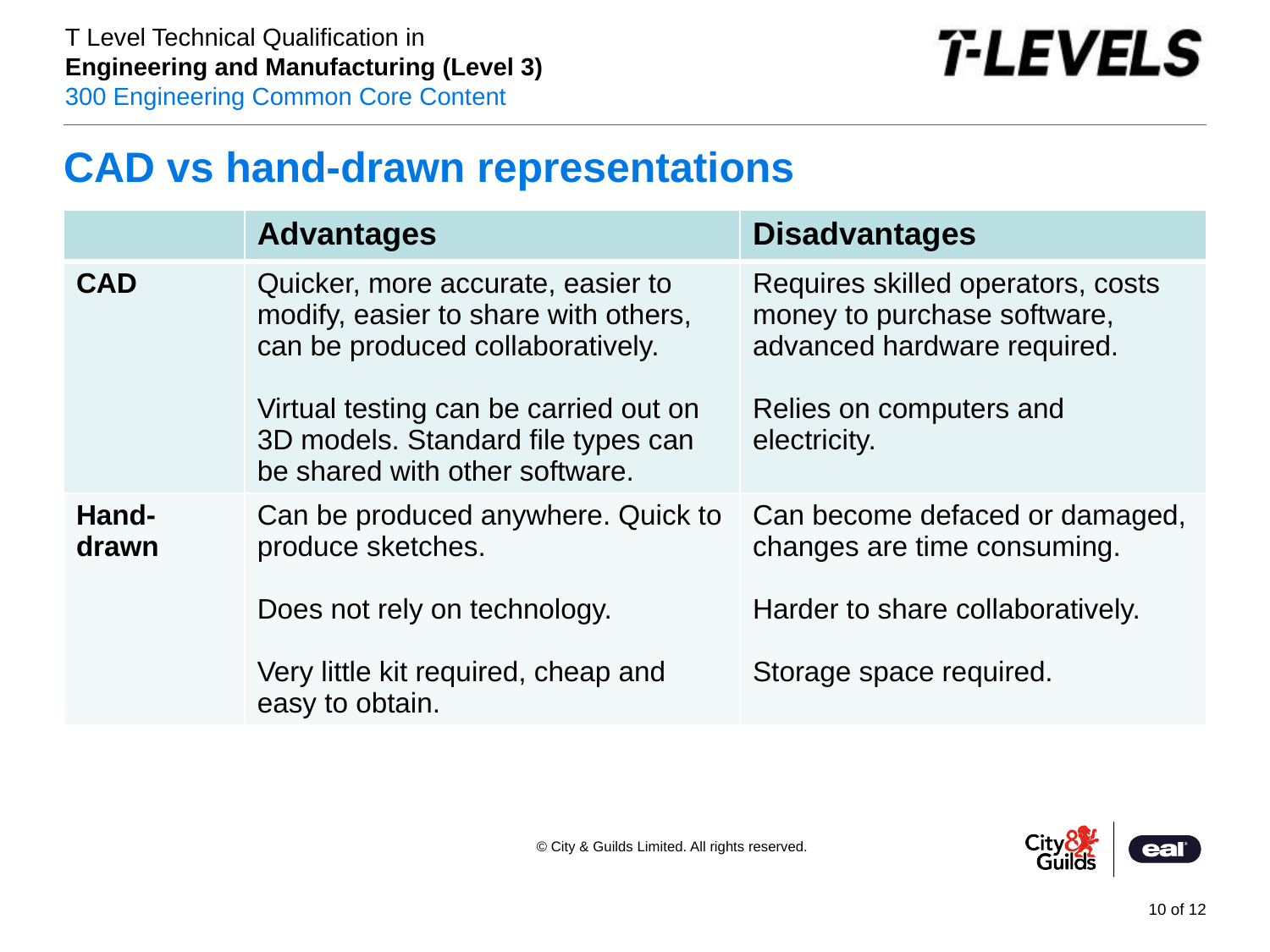

# CAD vs hand-drawn representations
|  | Advantages | Disadvantages |
| --- | --- | --- |
| CAD | Quicker, more accurate, easier to modify, easier to share with others, can be produced collaboratively. Virtual testing can be carried out on 3D models. Standard file types can be shared with other software. | Requires skilled operators, costs money to purchase software, advanced hardware required. Relies on computers and electricity. |
| Hand-drawn | Can be produced anywhere. Quick to produce sketches. Does not rely on technology. Very little kit required, cheap and easy to obtain. | Can become defaced or damaged, changes are time consuming. Harder to share collaboratively. Storage space required. |